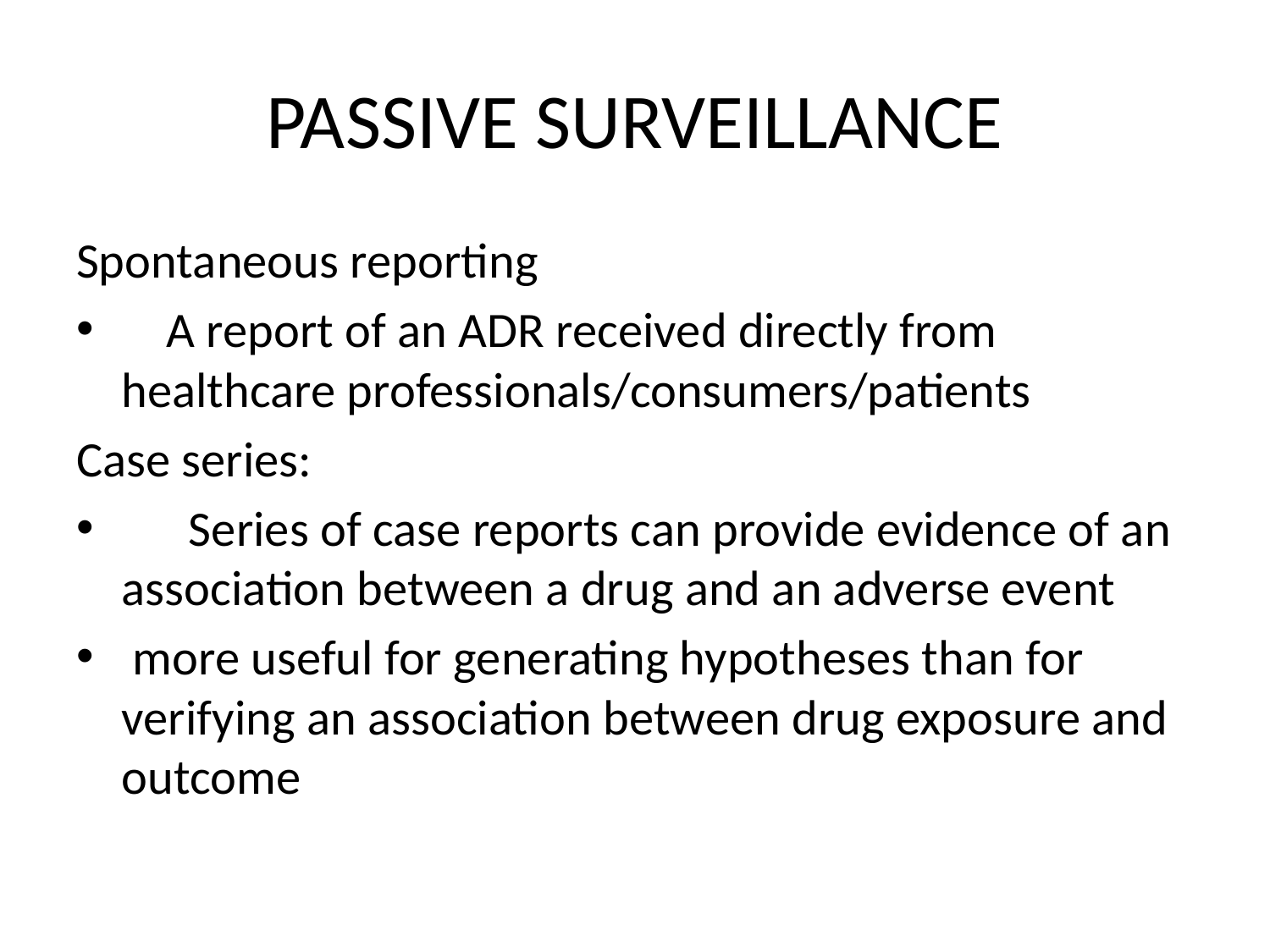

# PASSIVE SURVEILLANCE
Spontaneous reporting
    A report of an ADR received directly from healthcare professionals/consumers/patients
Case series:
      Series of case reports can provide evidence of an association between a drug and an adverse event
 more useful for generating hypotheses than for verifying an association between drug exposure and outcome